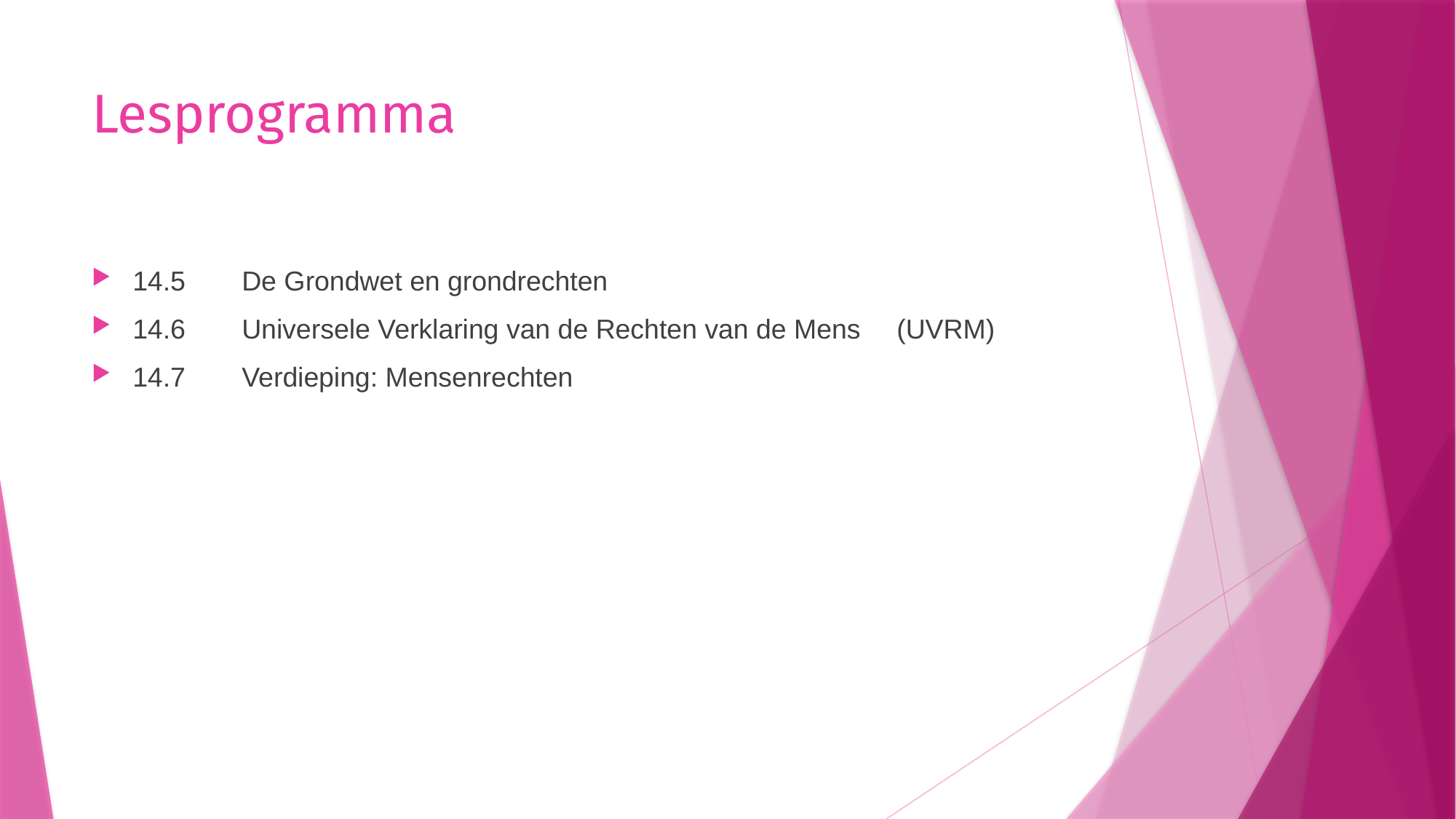

# Lesprogramma
14.5	De Grondwet en grondrechten
14.6	Universele Verklaring van de Rechten van de Mens 	(UVRM)
14.7	Verdieping: Mensenrechten